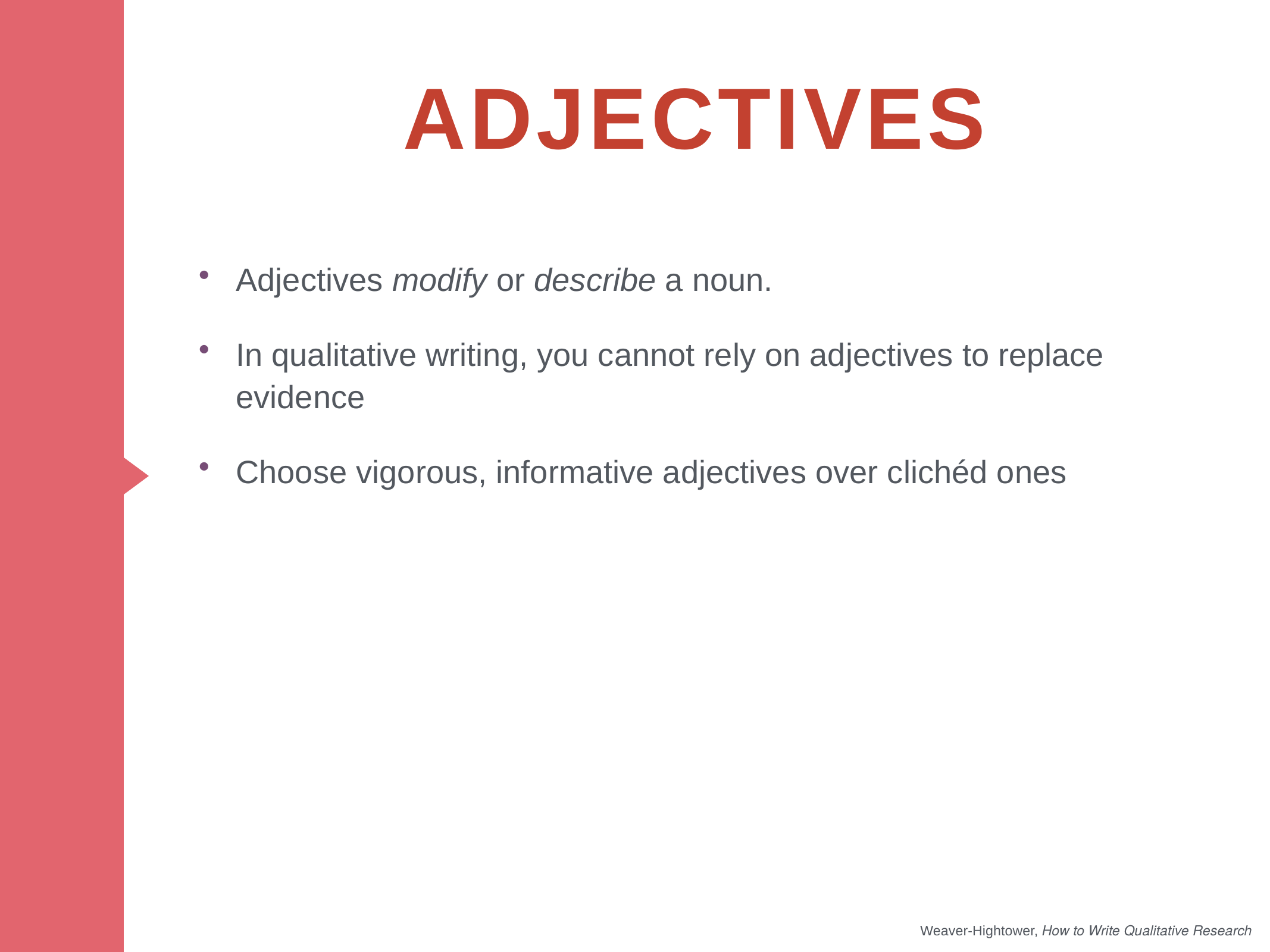

Adjectives
Adjectives modify or describe a noun.
In qualitative writing, you cannot rely on adjectives to replace evidence
Choose vigorous, informative adjectives over clichéd ones